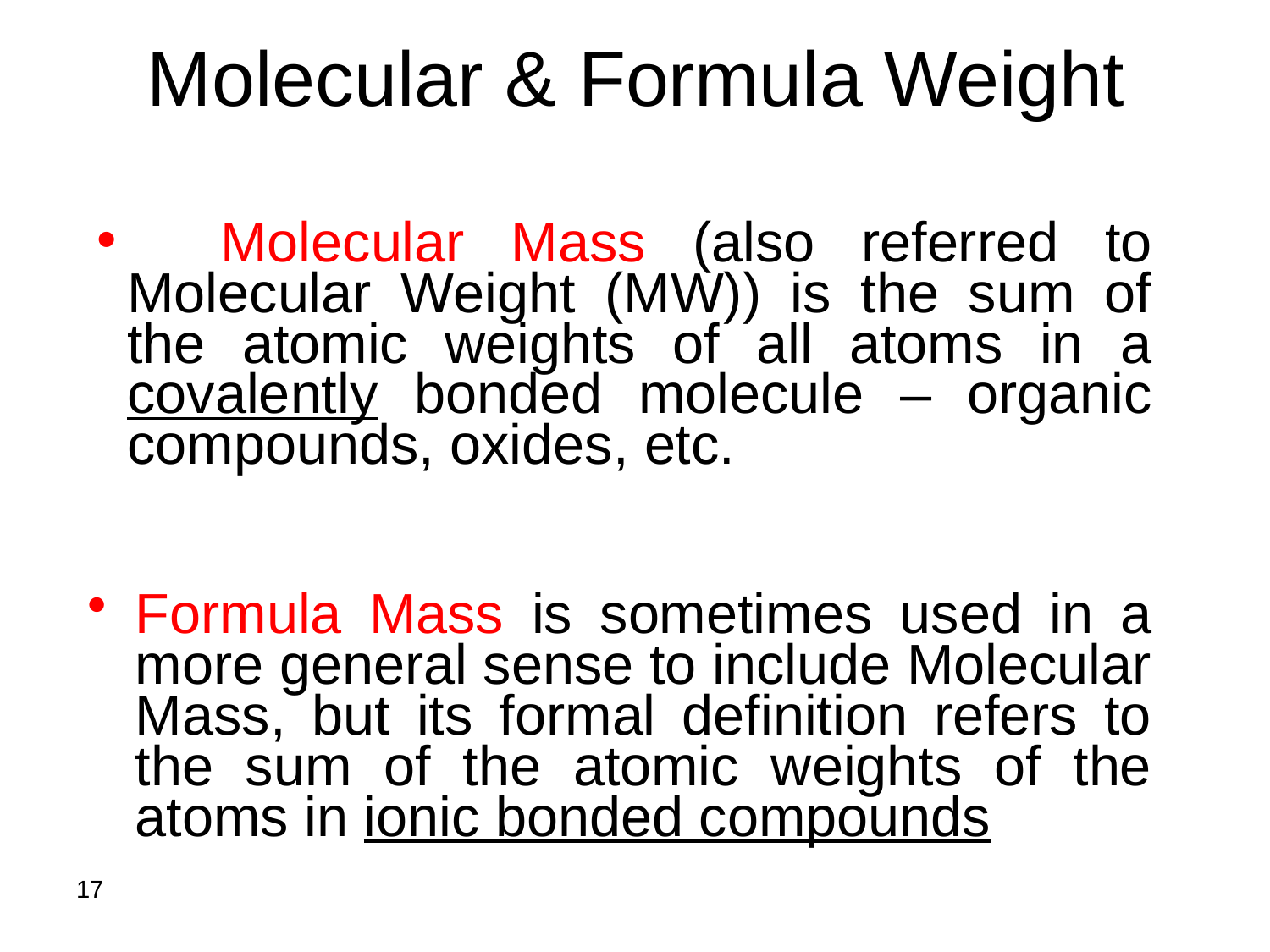

# Molecular & Formula Weight
  Molecular Mass (also referred to Molecular Weight (MW)) is the sum of the atomic weights of all atoms in a covalently bonded molecule – organic compounds, oxides, etc.

Formula Mass is sometimes used in a more general sense to include Molecular Mass, but its formal definition refers to the sum of the atomic weights of the atoms in ionic bonded compounds
17